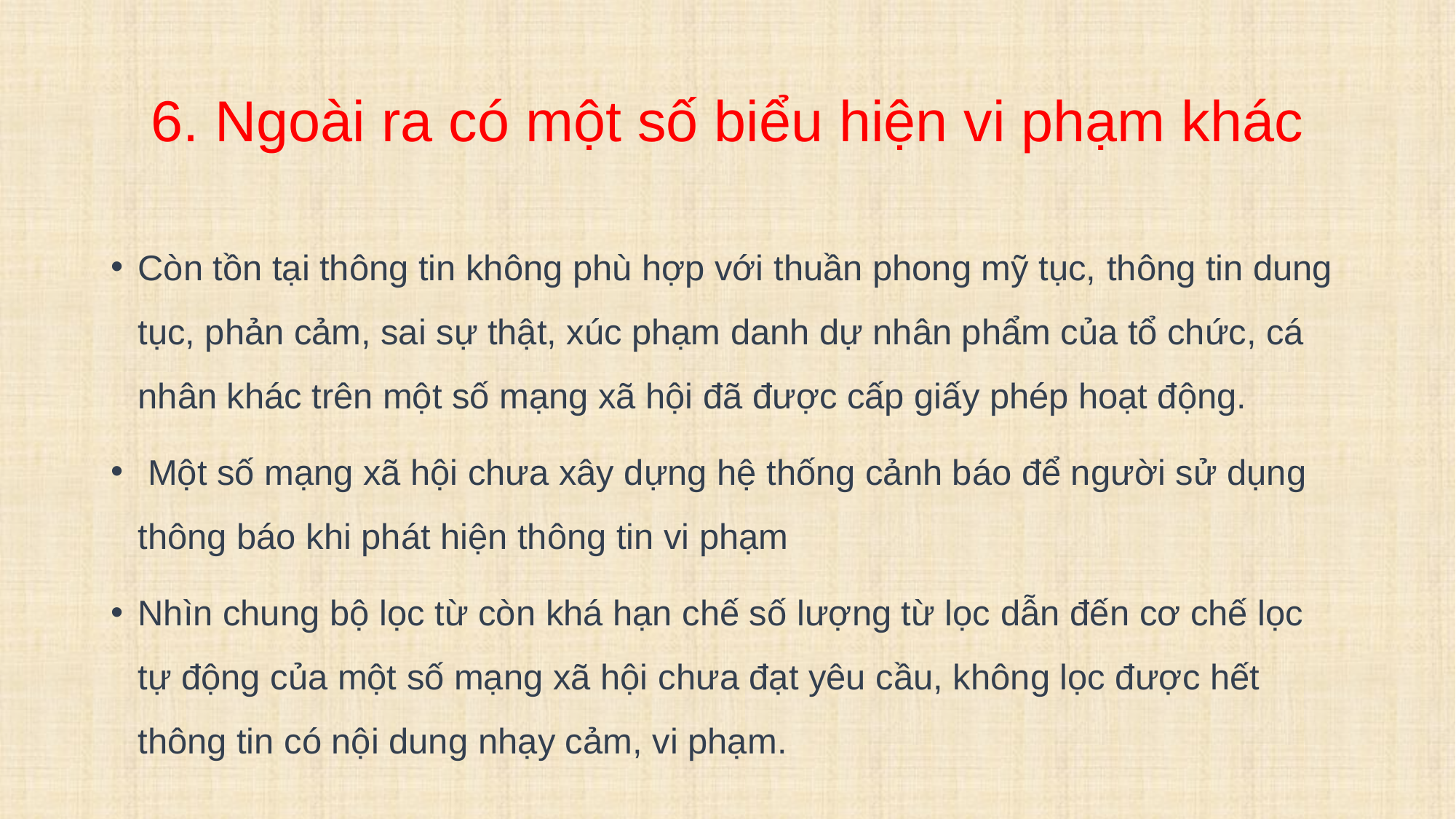

# 6. Ngoài ra có một số biểu hiện vi phạm khác
Còn tồn tại thông tin không phù hợp với thuần phong mỹ tục, thông tin dung tục, phản cảm, sai sự thật, xúc phạm danh dự nhân phẩm của tổ chức, cá nhân khác trên một số mạng xã hội đã được cấp giấy phép hoạt động.
 Một số mạng xã hội chưa xây dựng hệ thống cảnh báo để người sử dụng thông báo khi phát hiện thông tin vi phạm
Nhìn chung bộ lọc từ còn khá hạn chế số lượng từ lọc dẫn đến cơ chế lọc tự động của một số mạng xã hội chưa đạt yêu cầu, không lọc được hết thông tin có nội dung nhạy cảm, vi phạm.